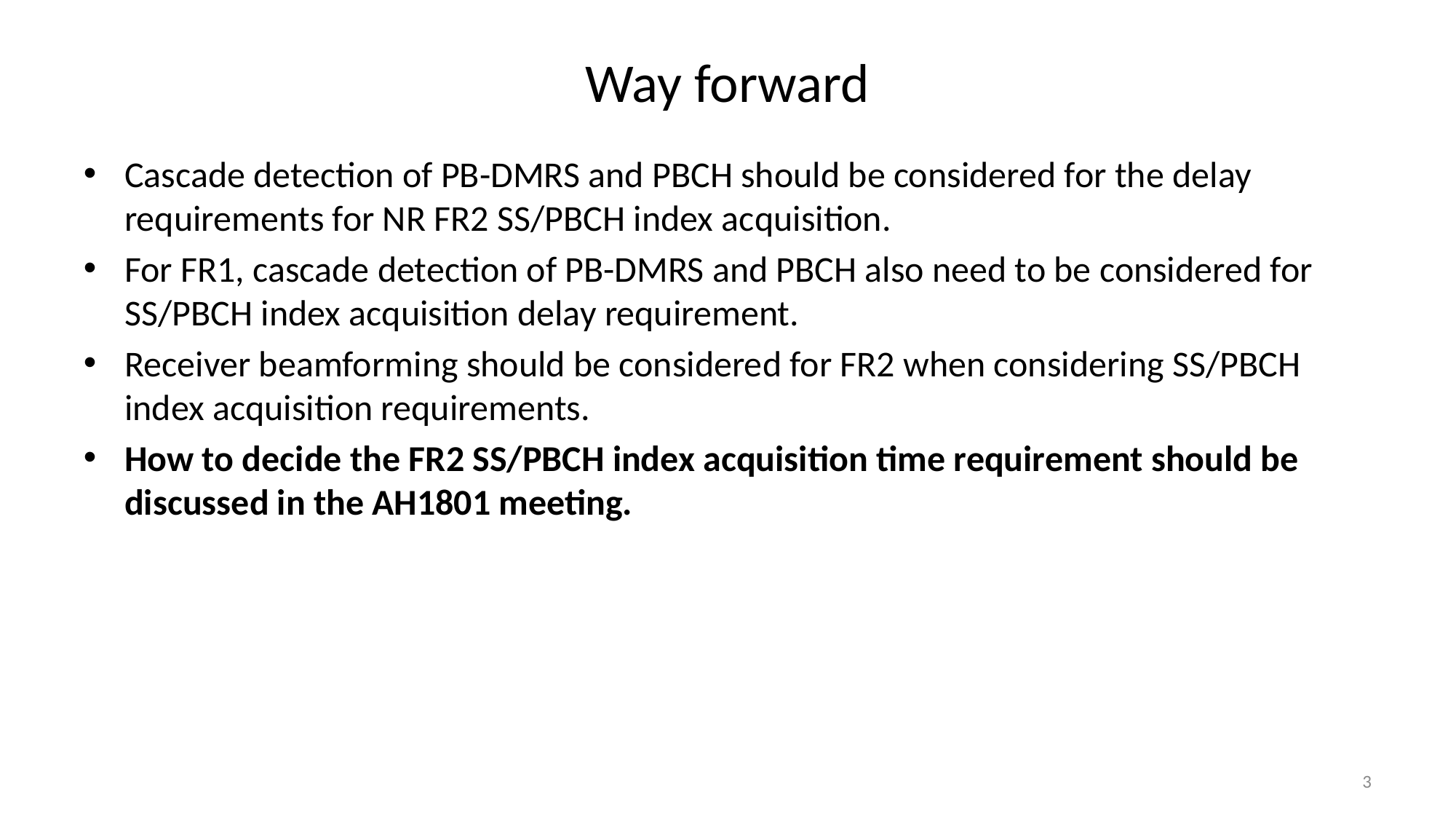

# Way forward
Cascade detection of PB-DMRS and PBCH should be considered for the delay requirements for NR FR2 SS/PBCH index acquisition.
For FR1, cascade detection of PB-DMRS and PBCH also need to be considered for SS/PBCH index acquisition delay requirement.
Receiver beamforming should be considered for FR2 when considering SS/PBCH index acquisition requirements.
How to decide the FR2 SS/PBCH index acquisition time requirement should be discussed in the AH1801 meeting.

3